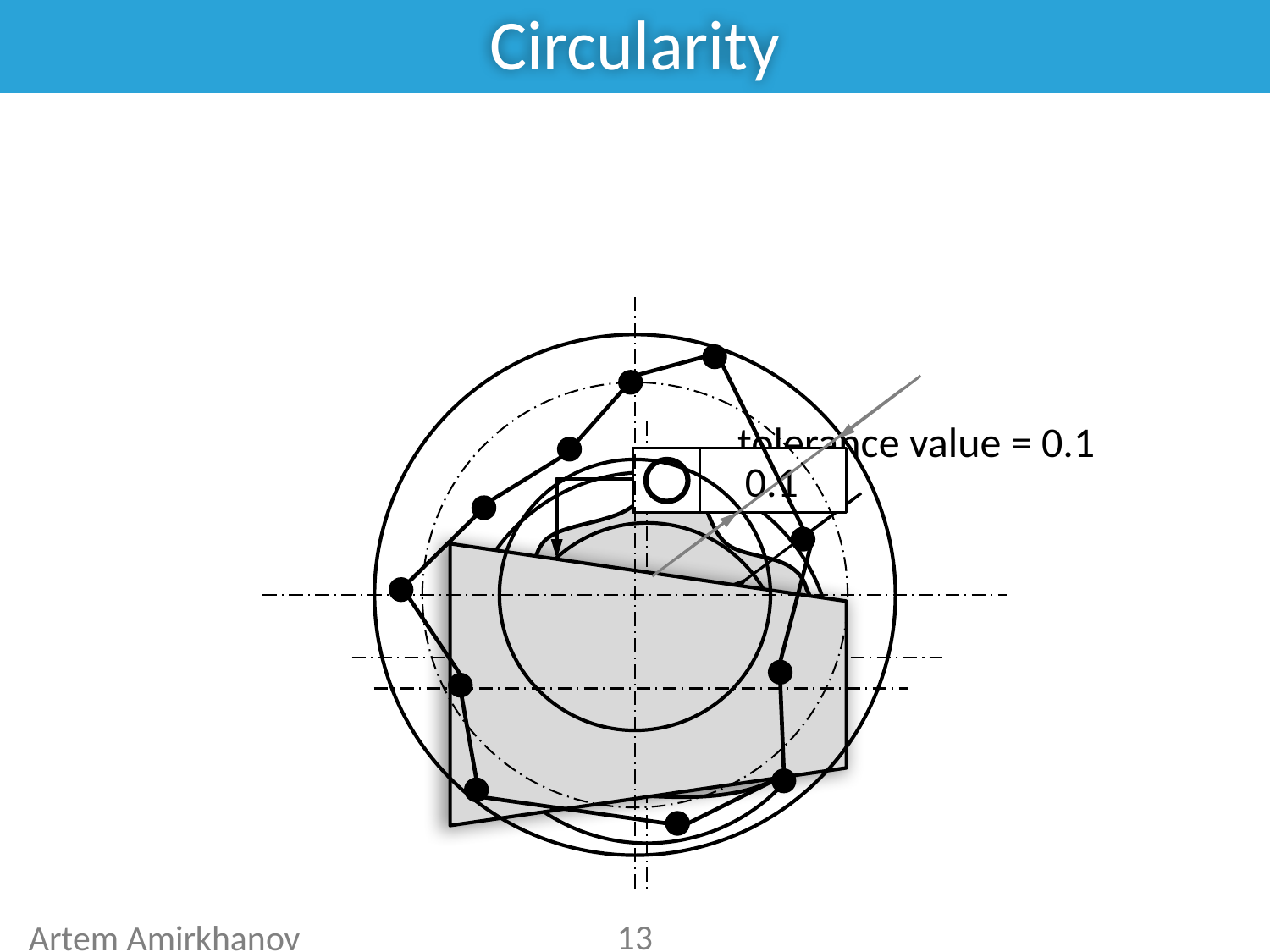

# Circularity

tolerance value = 0.1

0.1

13
Artem Amirkhanov